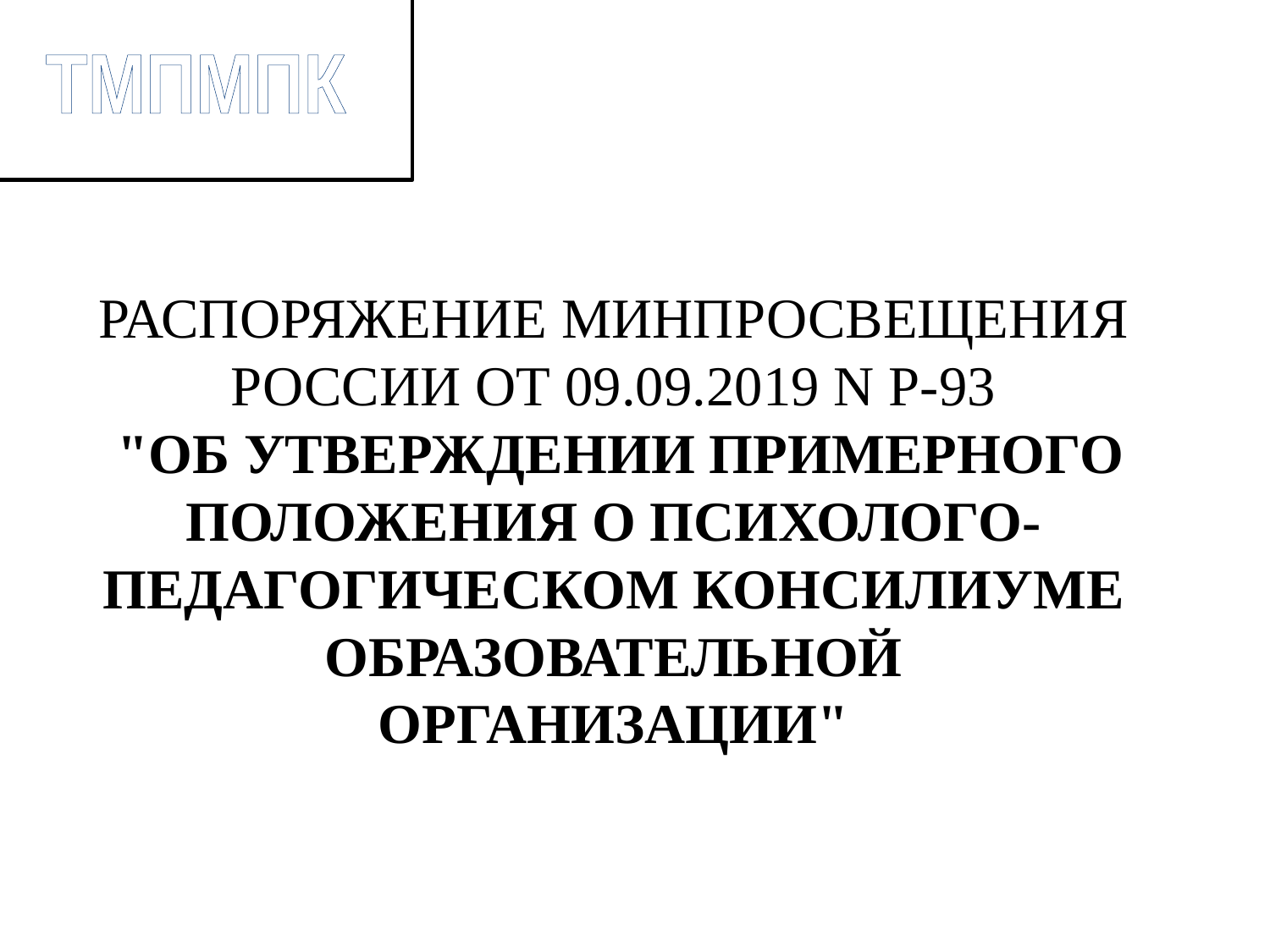

ТМПМПК
# РАСПОРЯЖЕНИЕ МИНПРОСВЕЩЕНИЯ РОССИИ ОТ 09.09.2019 N Р-93 "ОБ УТВЕРЖДЕНИИ ПРИМЕРНОГО ПОЛОЖЕНИЯ О ПСИХОЛОГО-ПЕДАГОГИЧЕСКОМ КОНСИЛИУМЕ ОБРАЗОВАТЕЛЬНОЙ ОРГАНИЗАЦИИ"